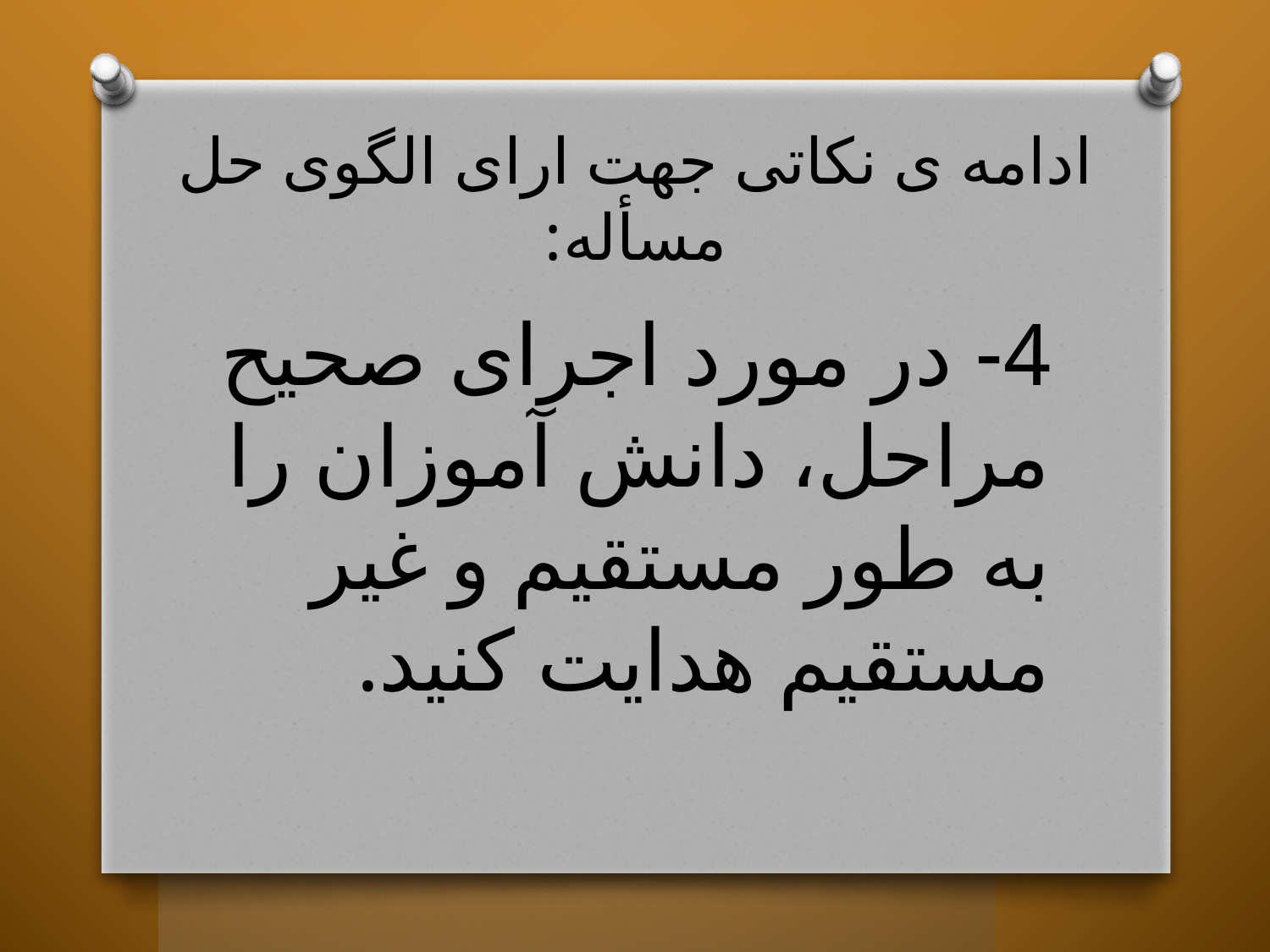

# ادامه ی نکاتی جهت ارای الگوی حل مسأله:
4- در مورد اجرای صحیح مراحل، دانش آموزان را به طور مستقیم و غیر مستقیم هدایت کنید.